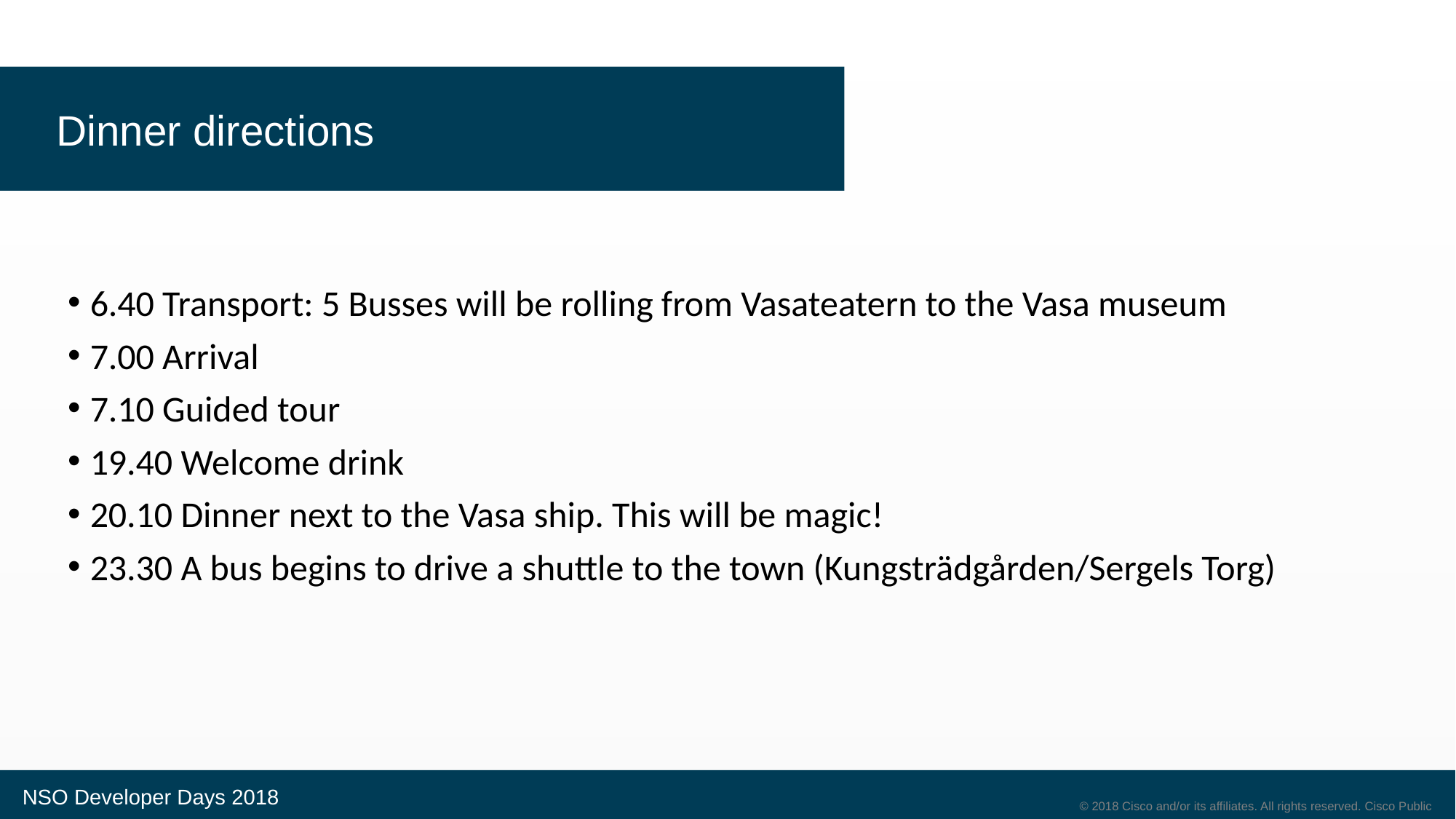

# Dinner directions
6.40 Transport: 5 Busses will be rolling from Vasateatern to the Vasa museum
7.00 Arrival
7.10 Guided tour
19.40 Welcome drink
20.10 Dinner next to the Vasa ship. This will be magic!
23.30 A bus begins to drive a shuttle to the town (Kungsträdgården/Sergels Torg)